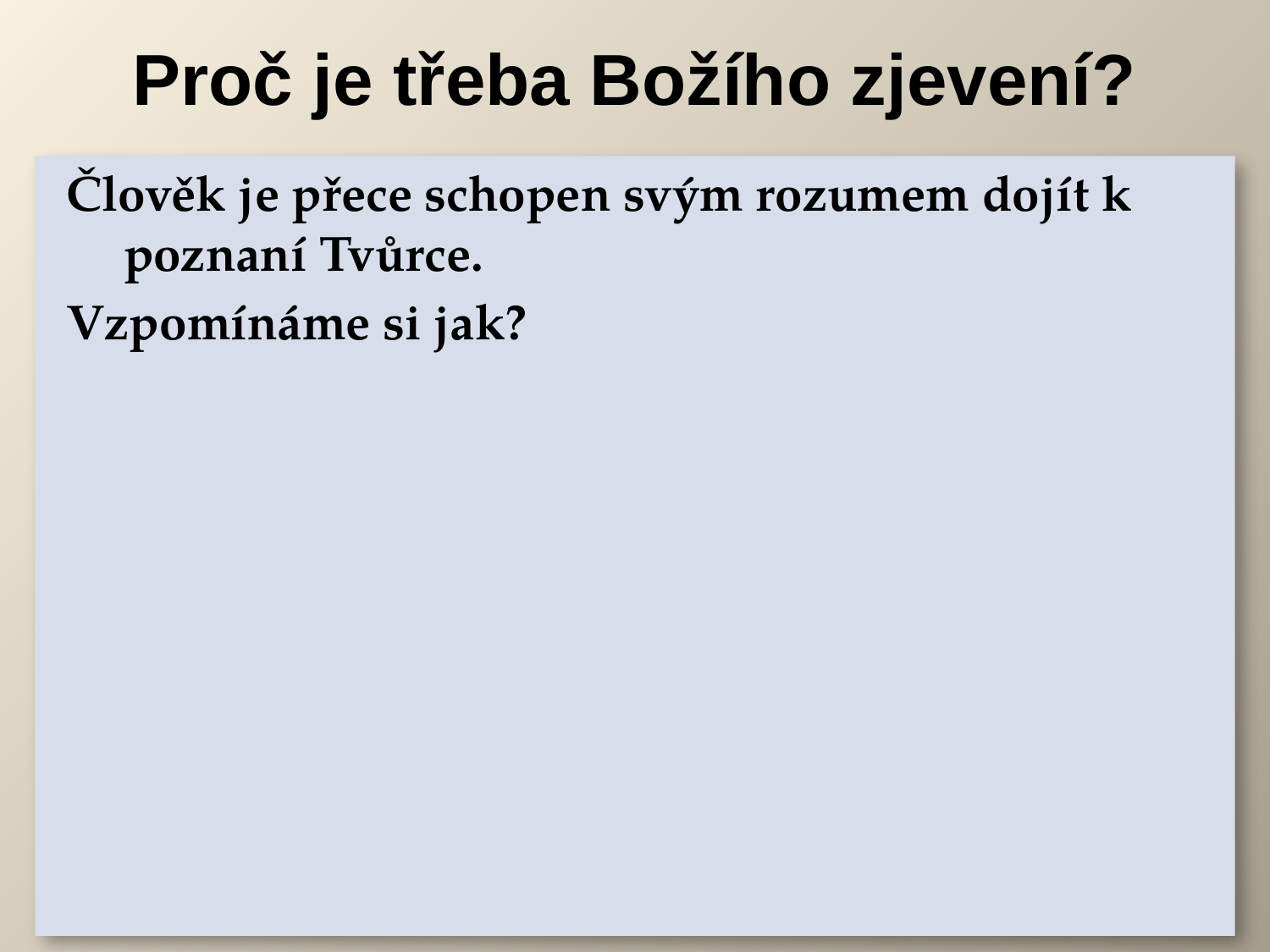

# Proč je třeba Božího zjevení?
Člověk je přece schopen svým rozumem dojít k poznaní Tvůrce.
Vzpomínáme si jak?